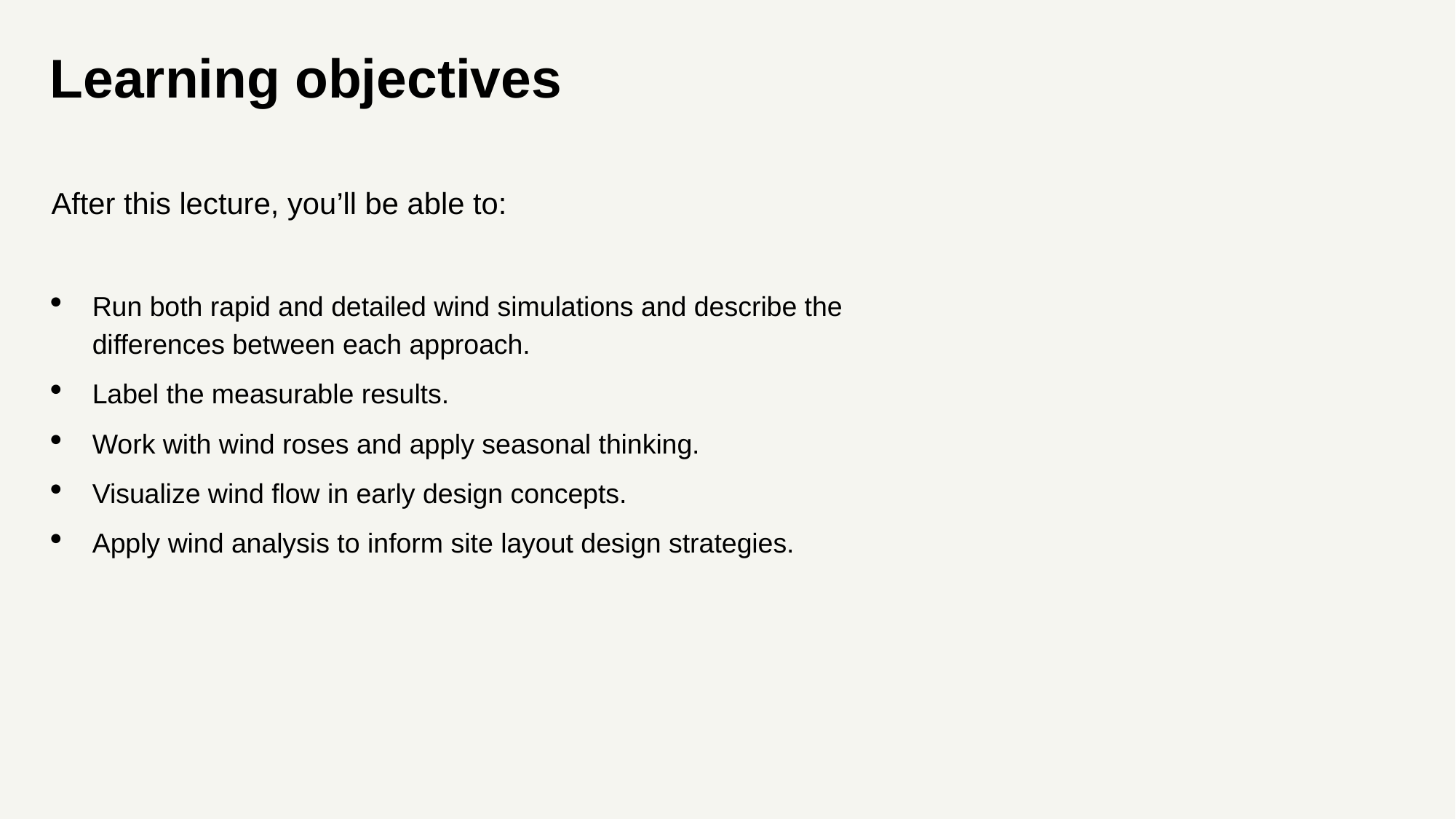

# Learning objectives
After this lecture, you’ll be able to:

Run both rapid and detailed wind simulations and describe the differences between each approach.
Label the measurable results.
Work with wind roses and apply seasonal thinking.
Visualize wind flow in early design concepts.
Apply wind analysis to inform site layout design strategies.